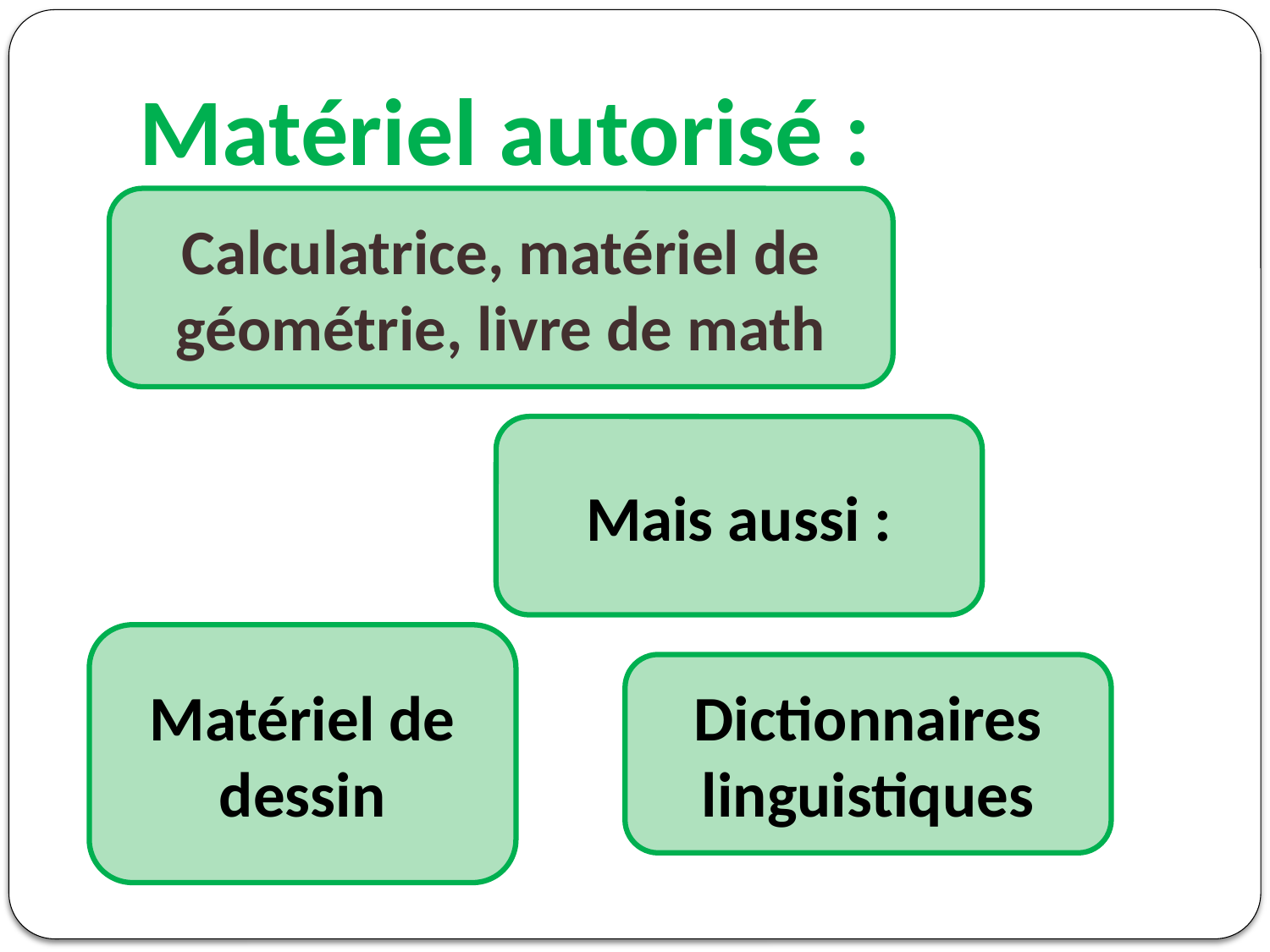

# Matériel autorisé :
Calculatrice, matériel de géométrie, livre de math
Mais aussi :
Matériel de dessin
Dictionnaires linguistiques